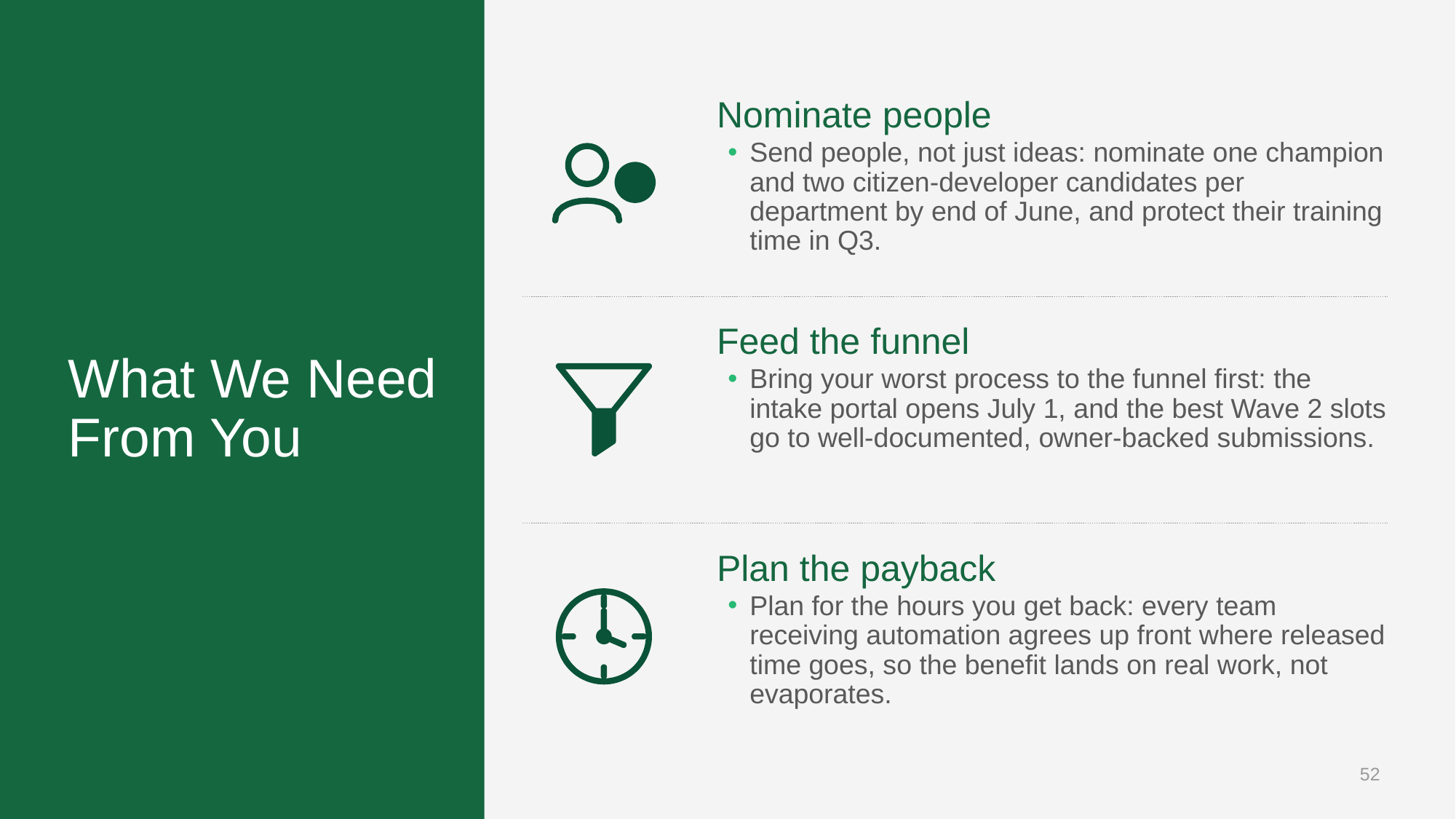

Nominate people
Send people, not just ideas: nominate one champion and two citizen-developer candidates per department by end of June, and protect their training time in Q3.

# What We Need From You
Feed the funnel
Bring your worst process to the funnel first: the intake portal opens July 1, and the best Wave 2 slots go to well-documented, owner-backed submissions.

Plan the payback
Plan for the hours you get back: every team receiving automation agrees up front where released time goes, so the benefit lands on real work, not evaporates.

52